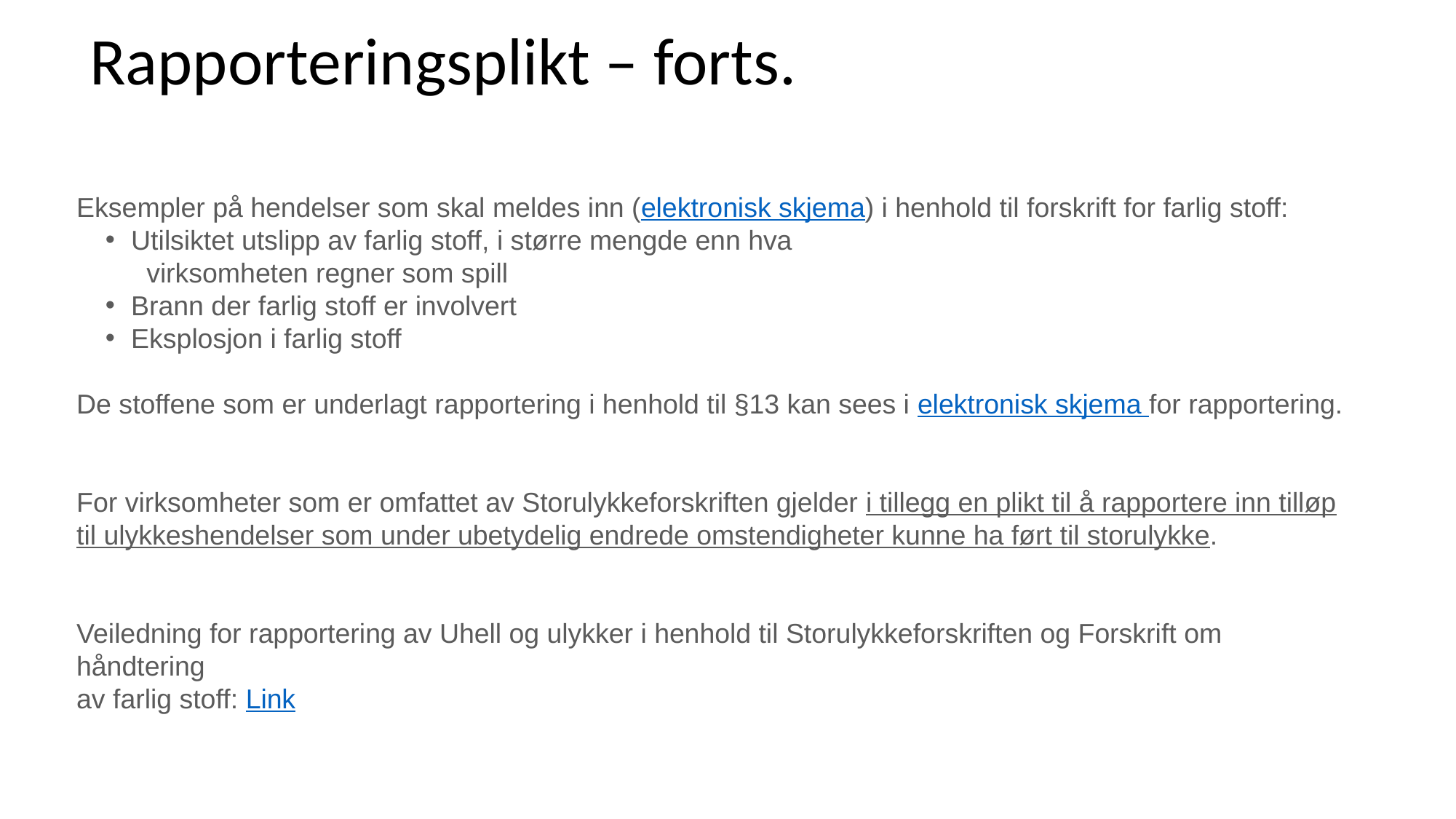

# Rapporteringsplikt – forts.
Eksempler på hendelser som skal meldes inn (elektronisk skjema) i henhold til forskrift for farlig stoff:
Utilsiktet utslipp av farlig stoff, i større mengde enn hva
  virksomheten regner som spill
Brann der farlig stoff er involvert
Eksplosjon i farlig stoff

De stoffene som er underlagt rapportering i henhold til §13 kan sees i elektronisk skjema for rapportering.

For virksomheter som er omfattet av Storulykkeforskriften gjelder i tillegg en plikt til å rapportere inn tilløp til ulykkeshendelser som under ubetydelig endrede omstendigheter kunne ha ført til storulykke.

Veiledning for rapportering av Uhell og ulykker i henhold til Storulykkeforskriften og Forskrift om håndtering
av farlig stoff: Link